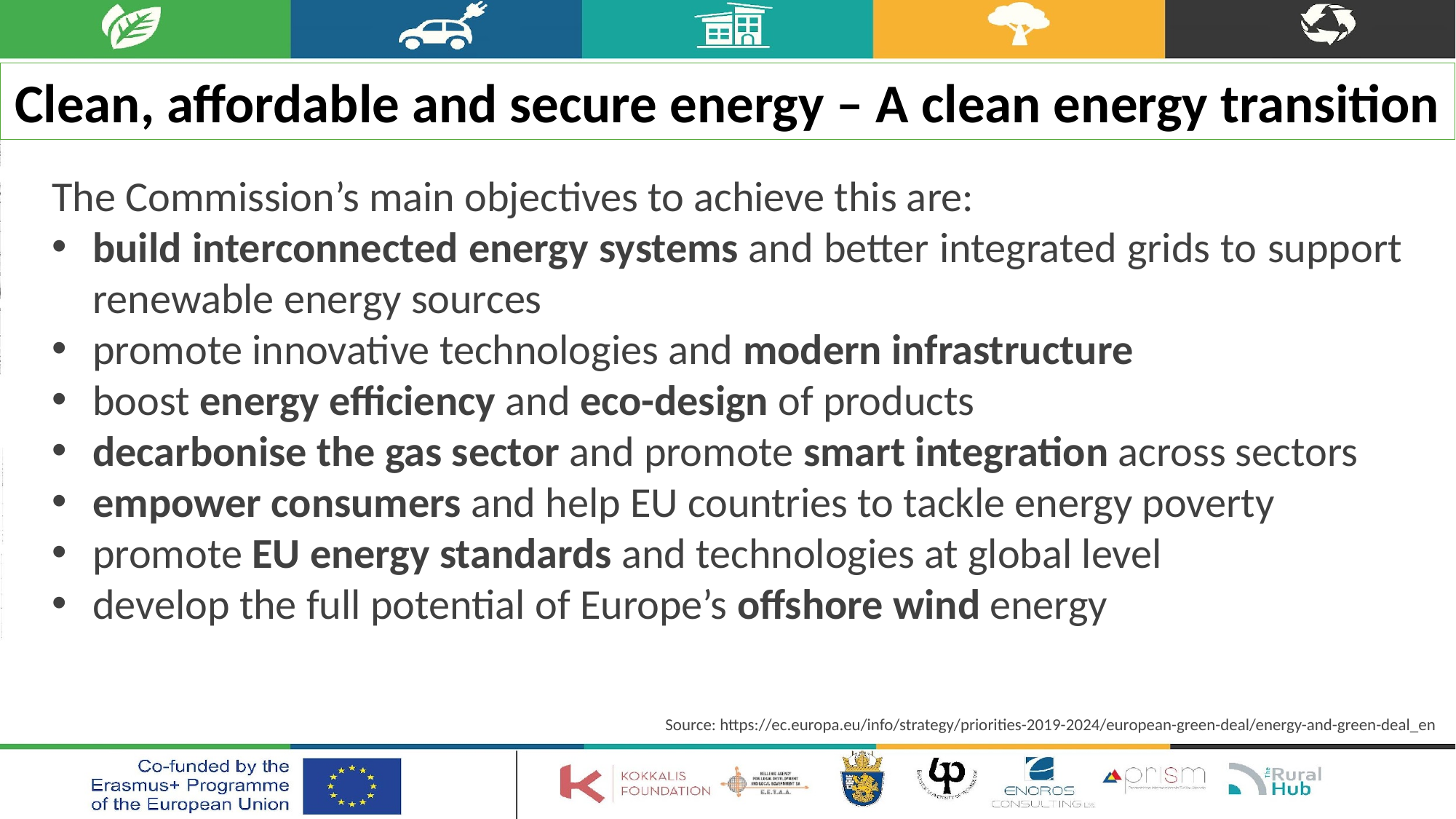

Clean, affordable and secure energy – A clean energy transition
The Commission’s main objectives to achieve this are:
build interconnected energy systems and better integrated grids to support renewable energy sources
promote innovative technologies and modern infrastructure
boost energy efficiency and eco-design of products
decarbonise the gas sector and promote smart integration across sectors
empower consumers and help EU countries to tackle energy poverty
promote EU energy standards and technologies at global level
develop the full potential of Europe’s offshore wind energy
Source: https://ec.europa.eu/info/strategy/priorities-2019-2024/european-green-deal/energy-and-green-deal_en